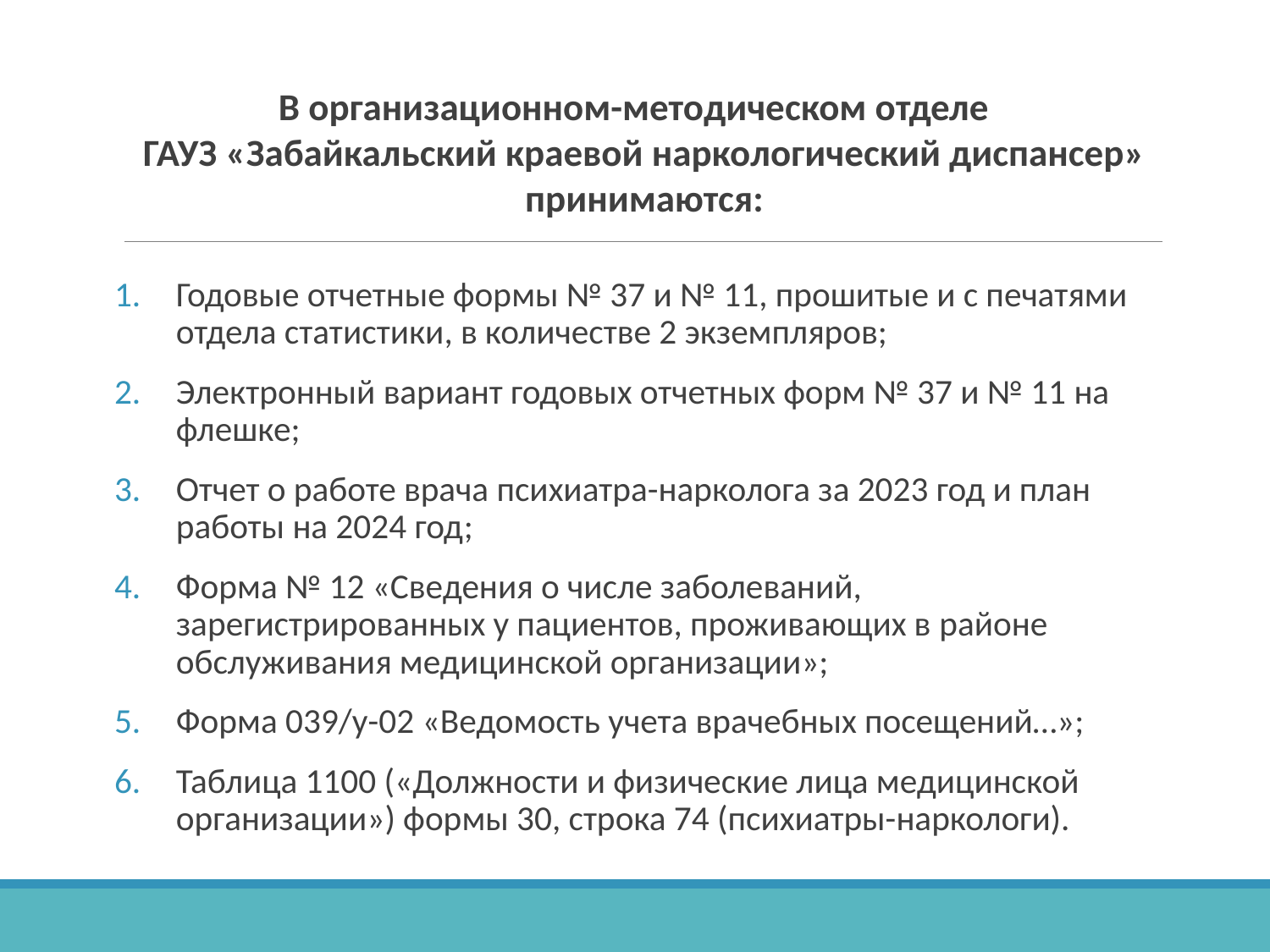

В организационном-методическом отделе
ГАУЗ «Забайкальский краевой наркологический диспансер» принимаются:

Годовые отчетные формы № 37 и № 11, прошитые и с печатями отдела статистики, в количестве 2 экземпляров;
Электронный вариант годовых отчетных форм № 37 и № 11 на флешке;
Отчет о работе врача психиатра-нарколога за 2023 год и план работы на 2024 год;
Форма № 12 «Сведения о числе заболеваний, зарегистрированных у пациентов, проживающих в районе обслуживания медицинской организации»;
Форма 039/у-02 «Ведомость учета врачебных посещений…»;
Таблица 1100 («Должности и физические лица медицинской организации») формы 30, строка 74 (психиатры-наркологи).